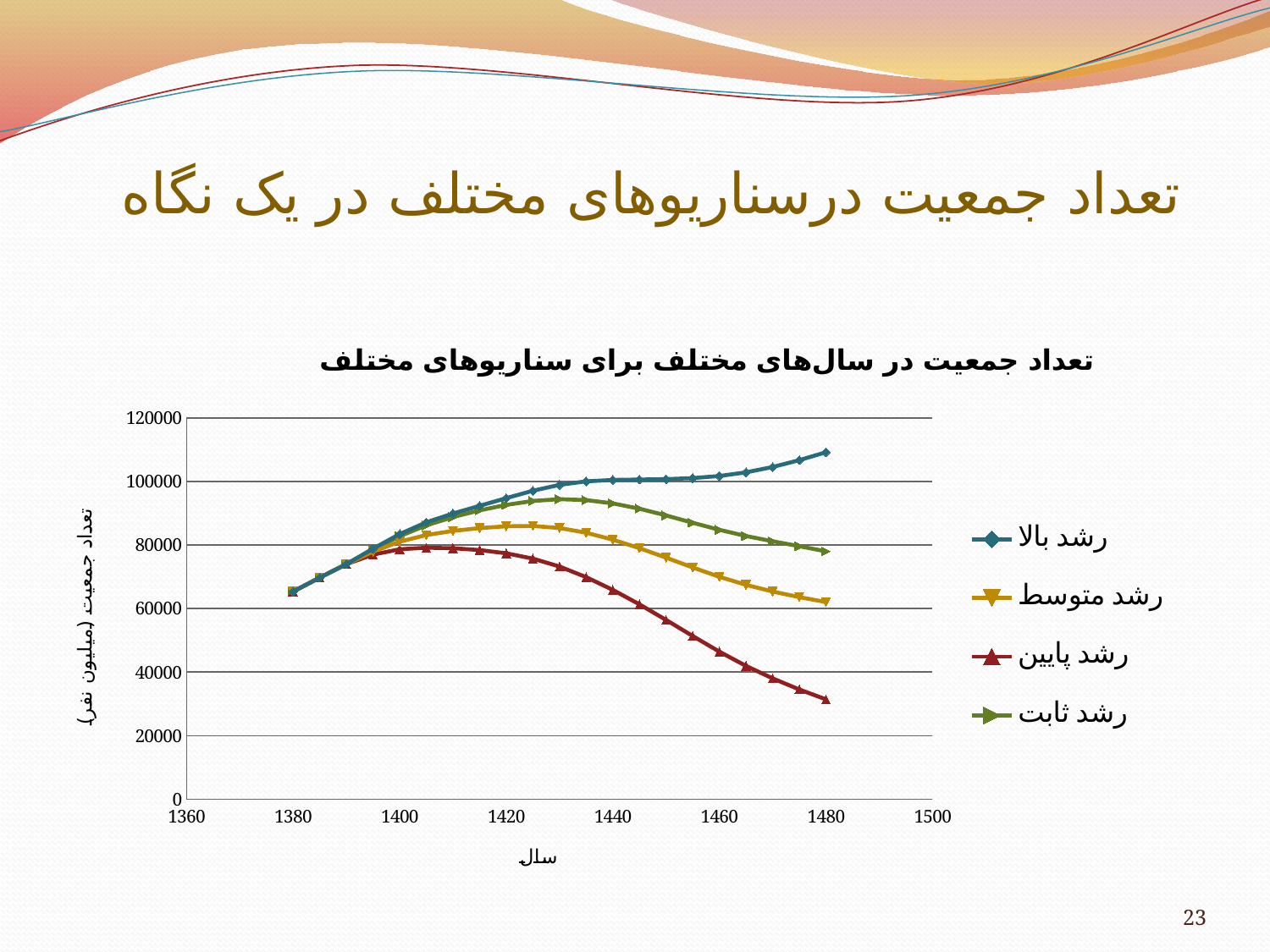

# تعداد جمعیت درسناریوهای مختلف در یک نگاه

### Chart: تعداد جمعیت در سال‌های مختلف برای سناریوهای مختلف

| Category |  |  |  |  |
|---|---|---|---|---|
23